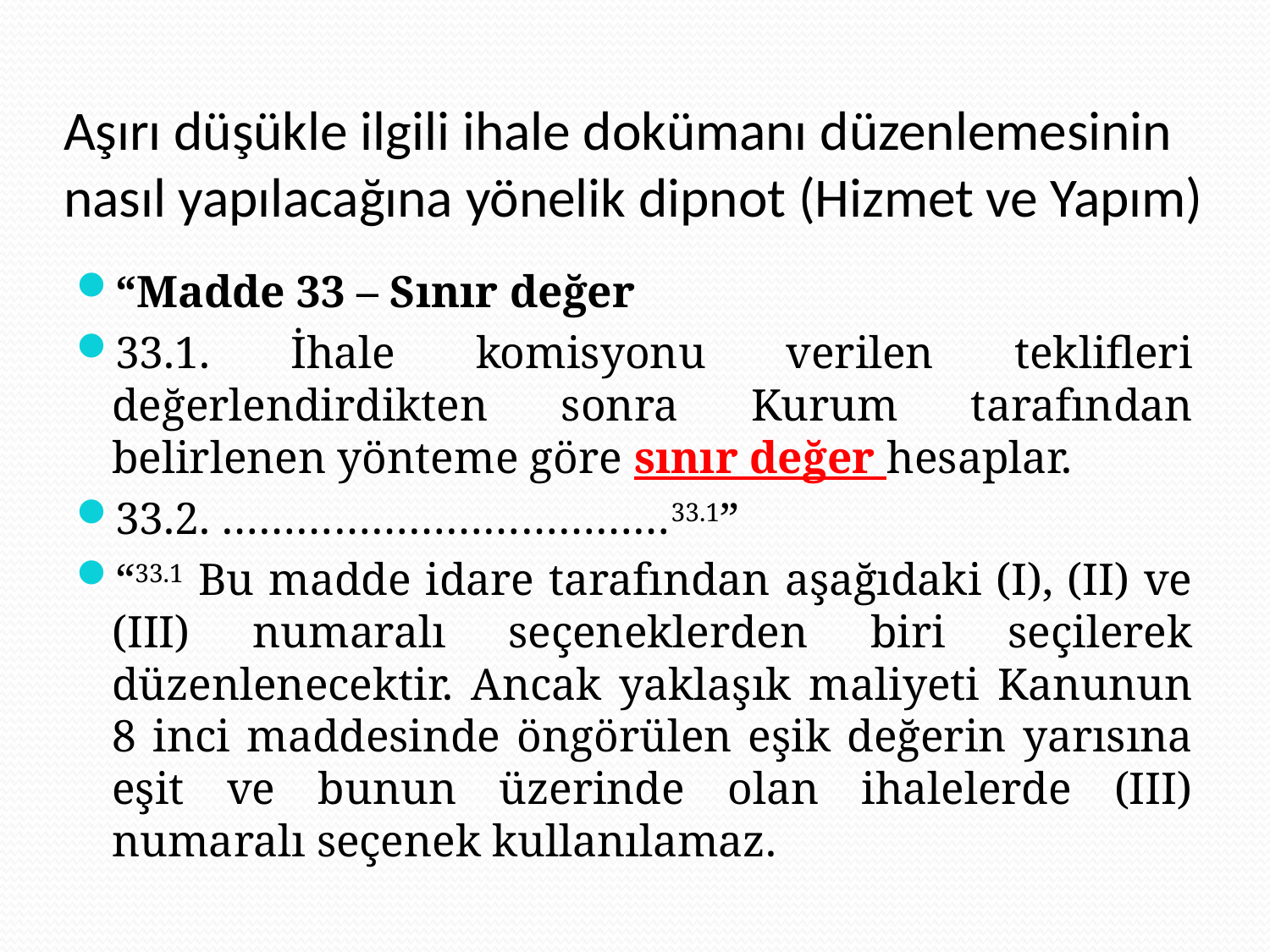

# Aşırı düşükle ilgili ihale dokümanı düzenlemesinin nasıl yapılacağına yönelik dipnot (Hizmet ve Yapım)
“Madde 33 – Sınır değer
33.1. İhale komisyonu verilen teklifleri değerlendirdikten sonra Kurum tarafından belirlenen yönteme göre sınır değer hesaplar.
33.2. ………………………………33.1”
“33.1 Bu madde idare tarafından aşağıdaki (I), (II) ve (III) numaralı seçeneklerden biri seçilerek düzenlenecektir. Ancak yaklaşık maliyeti Kanunun 8 inci maddesinde öngörülen eşik değerin yarısına eşit ve bunun üzerinde olan ihalelerde (III) numaralı seçenek kullanılamaz.